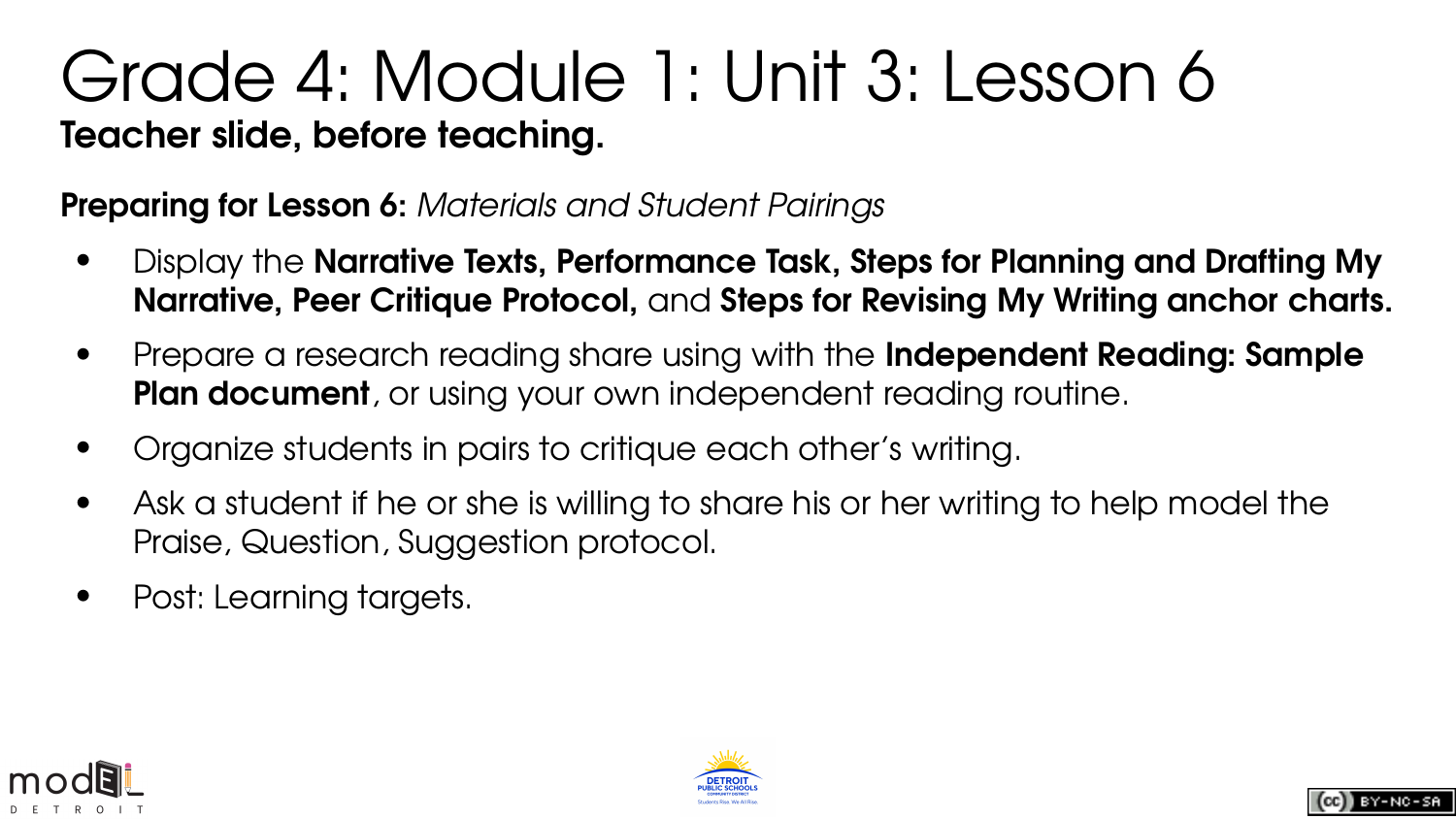

# Grade 4: Module 1: Unit 3: Lesson 6
Teacher slide, before teaching.
Preparing for Lesson 6: Materials and Student Pairings
Display the Narrative Texts, Performance Task, Steps for Planning and Drafting My Narrative, Peer Critique Protocol, and Steps for Revising My Writing anchor charts.
Prepare a research reading share using with the Independent Reading: Sample Plan document, or using your own independent reading routine.
Organize students in pairs to critique each other’s writing.
Ask a student if he or she is willing to share his or her writing to help model the Praise, Question, Suggestion protocol.
Post: Learning targets.